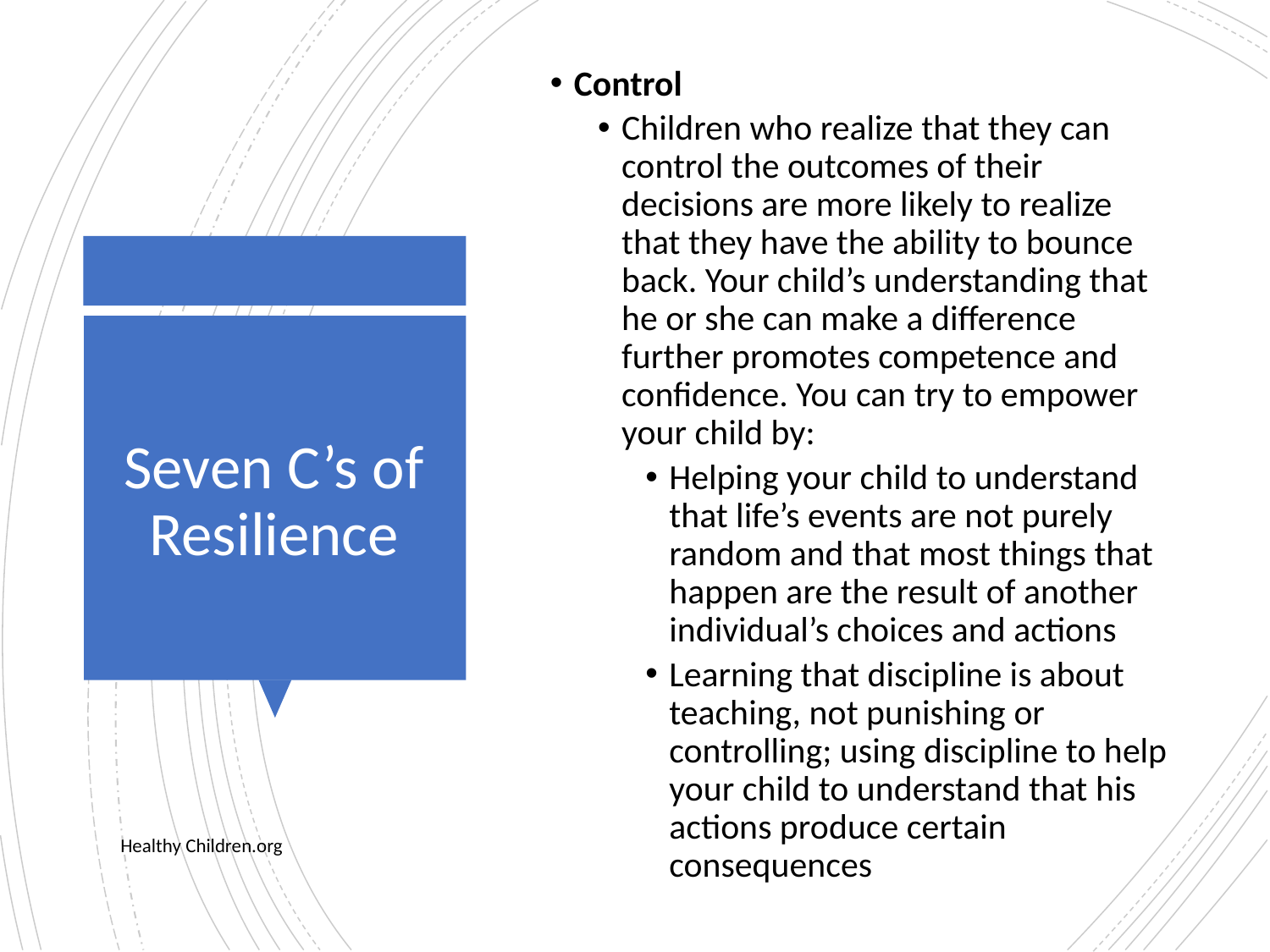

Control
Children who realize that they can control the outcomes of their decisions are more likely to realize that they have the ability to bounce back. Your child’s understanding that he or she can make a difference further promotes competence and confidence. You can try to empower your child by:
Helping your child to understand that life’s events are not purely random and that most things that happen are the result of another individual’s choices and actions
Learning that discipline is about teaching, not punishing or controlling; using discipline to help your child to understand that his actions produce certain consequences

# Seven C’s of Resilience
Healthy Children.org